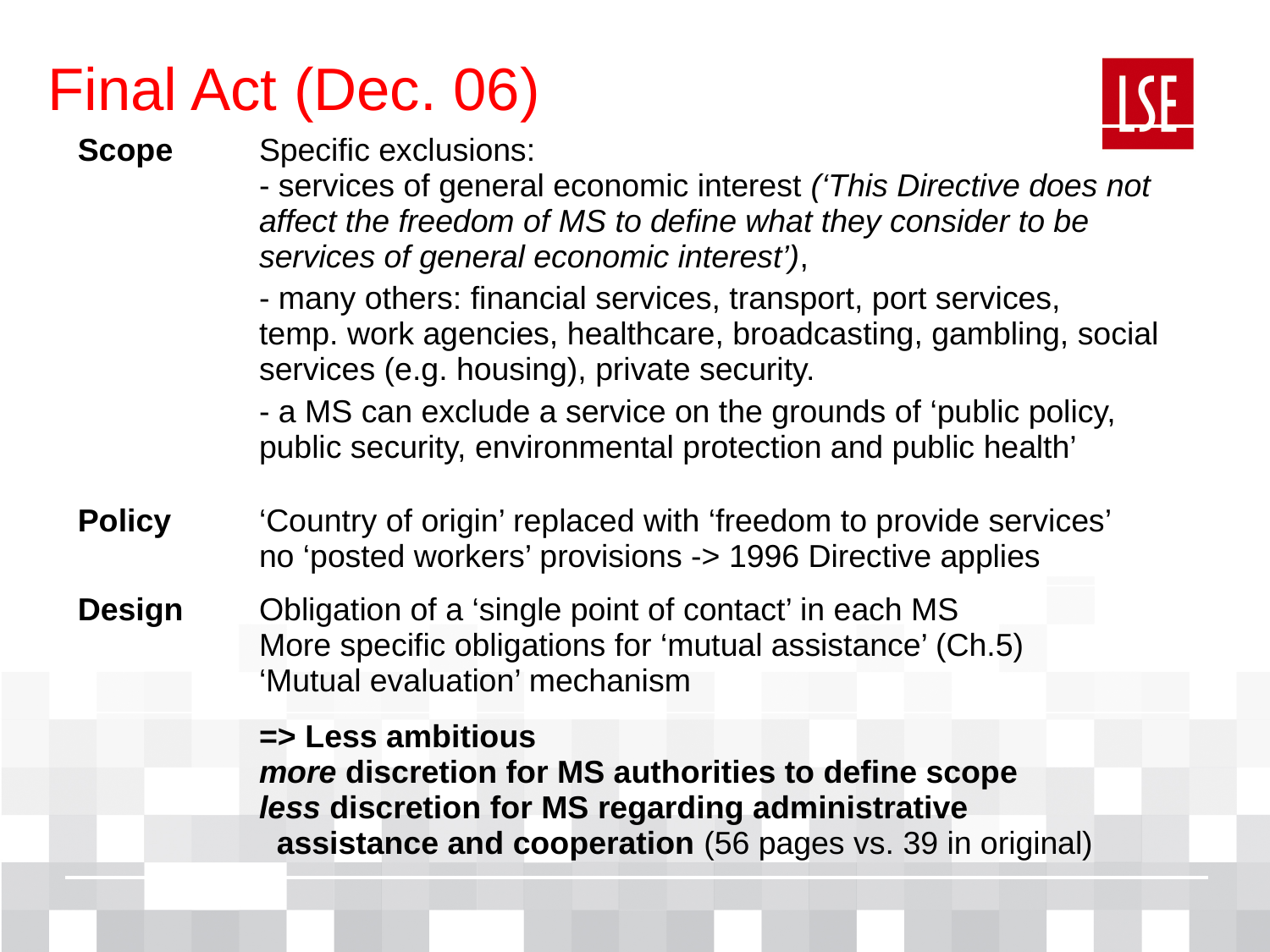

# Final Act (Dec. 06)
| Scope | Specific exclusions: - services of general economic interest (‘This Directive does not affect the freedom of MS to define what they consider to be services of general economic interest’), - many others: financial services, transport, port services, temp. work agencies, healthcare, broadcasting, gambling, social services (e.g. housing), private security. - a MS can exclude a service on the grounds of ‘public policy, public security, environmental protection and public health’ |
| --- | --- |
| Policy | ‘Country of origin’ replaced with ‘freedom to provide services’ no ‘posted workers’ provisions -> 1996 Directive applies |
| Design | Obligation of a ‘single point of contact’ in each MS More specific obligations for ‘mutual assistance’ (Ch.5) ‘Mutual evaluation’ mechanism |
|  | => Less ambitious more discretion for MS authorities to define scope less discretion for MS regarding administrative assistance and cooperation (56 pages vs. 39 in original) |